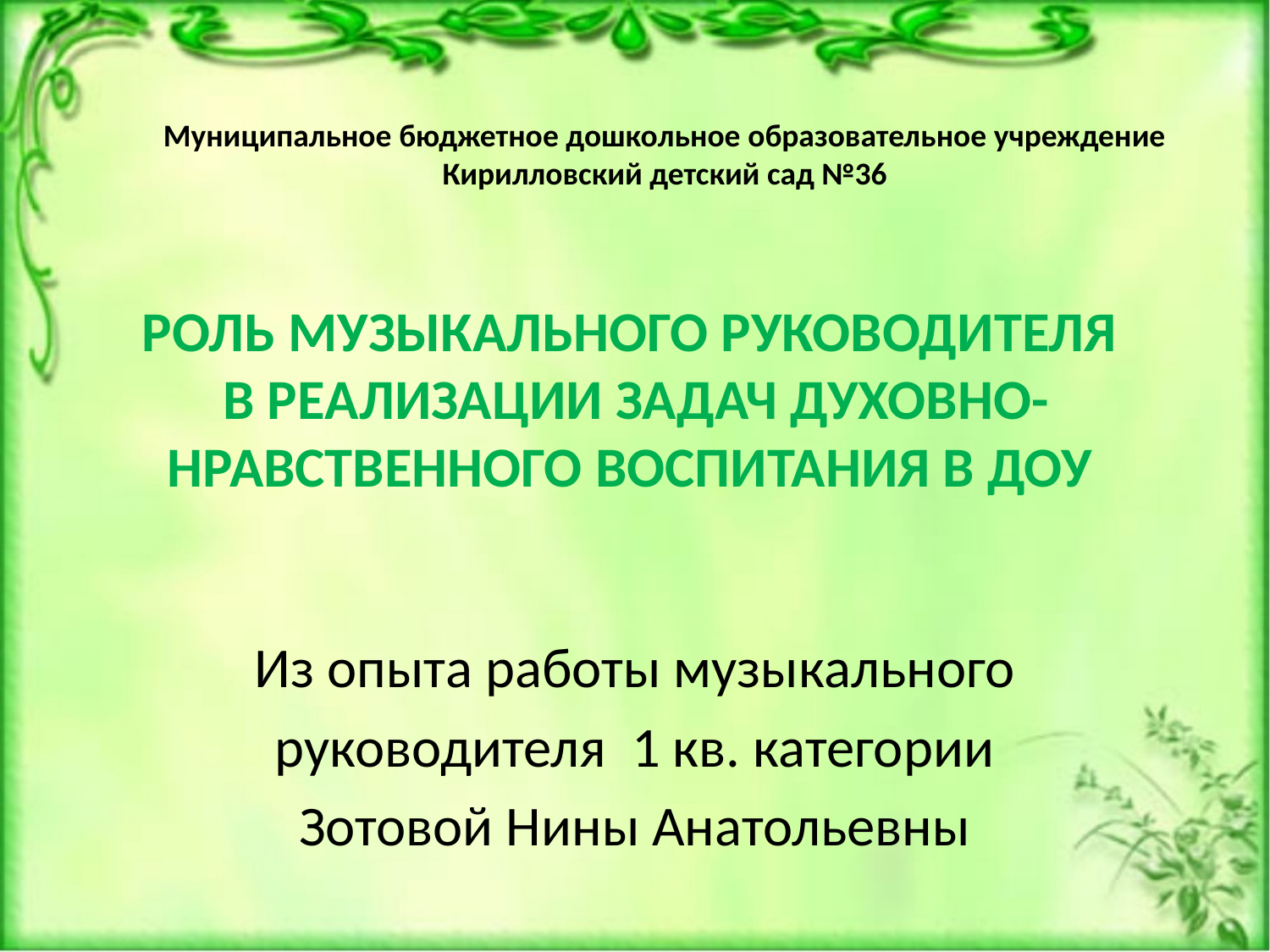

Муниципальное бюджетное дошкольное образовательное учреждение Кирилловский детский сад №36
# Роль музыкального руководителя в реализации задач Духовно-нравственного воспитания в доу
Из опыта работы музыкального
руководителя  1 кв. категории
Зотовой Нины Анатольевны